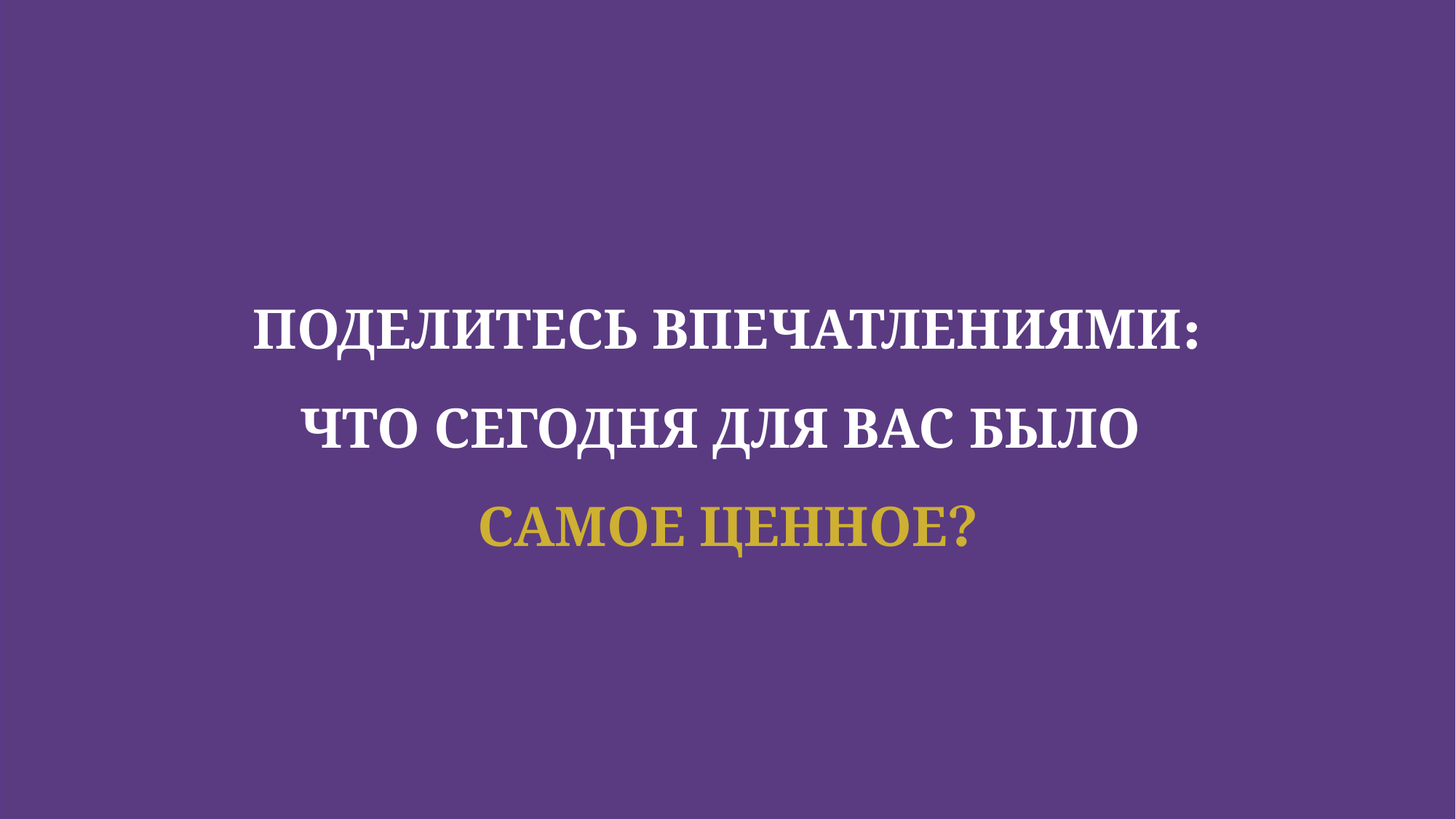

# ПОДЕЛИТЕСЬ ВПЕЧАТЛЕНИЯМИ: ЧТО СЕГОДНЯ ДЛЯ ВАС БЫЛО САМОЕ ЦЕННОЕ?